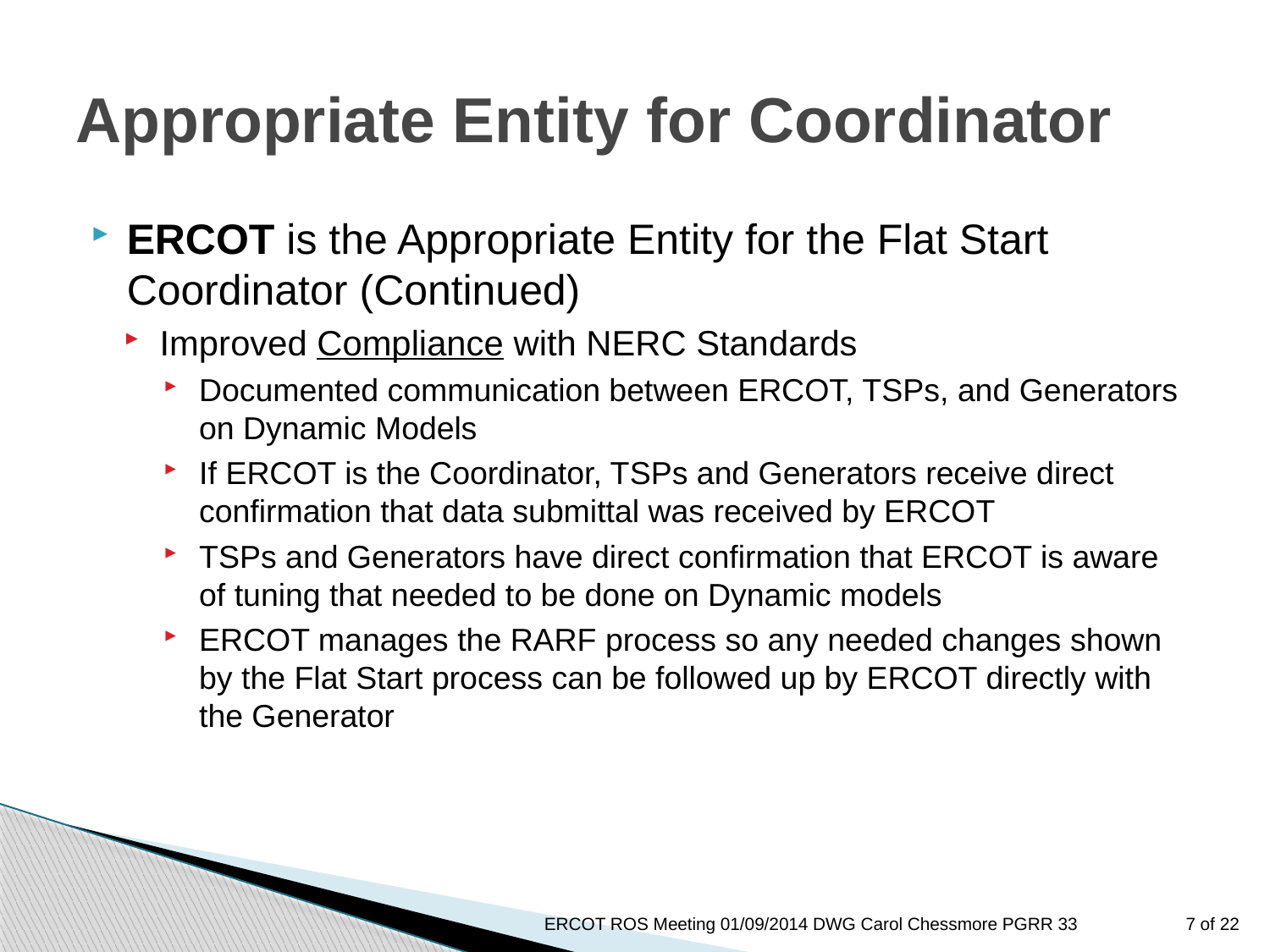

# Appropriate Entity for Coordinator
ERCOT is the Appropriate Entity for the Flat Start Coordinator (Continued)
Improved Compliance with NERC Standards
Documented communication between ERCOT, TSPs, and Generators on Dynamic Models
If ERCOT is the Coordinator, TSPs and Generators receive direct confirmation that data submittal was received by ERCOT
TSPs and Generators have direct confirmation that ERCOT is aware of tuning that needed to be done on Dynamic models
ERCOT manages the RARF process so any needed changes shown by the Flat Start process can be followed up by ERCOT directly with the Generator

ERCOT ROS Meeting 01/09/2014 DWG Carol Chessmore PGRR 33
7 of 22